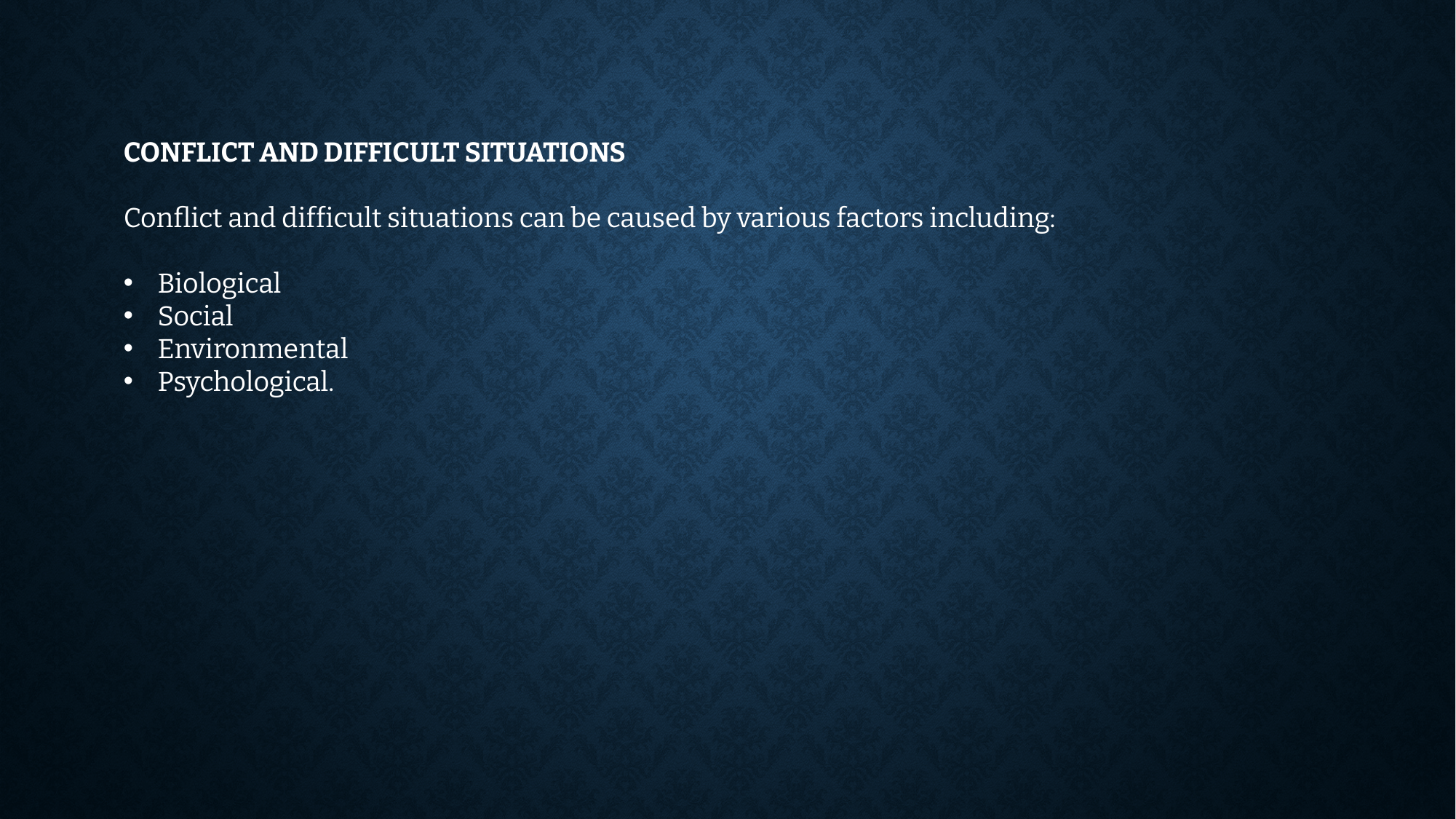

CONFLICT AND DIFFICULT SITUATIONS

Conflict and difficult situations can be caused by various factors including:

Biological
Social
Environmental
Psychological.